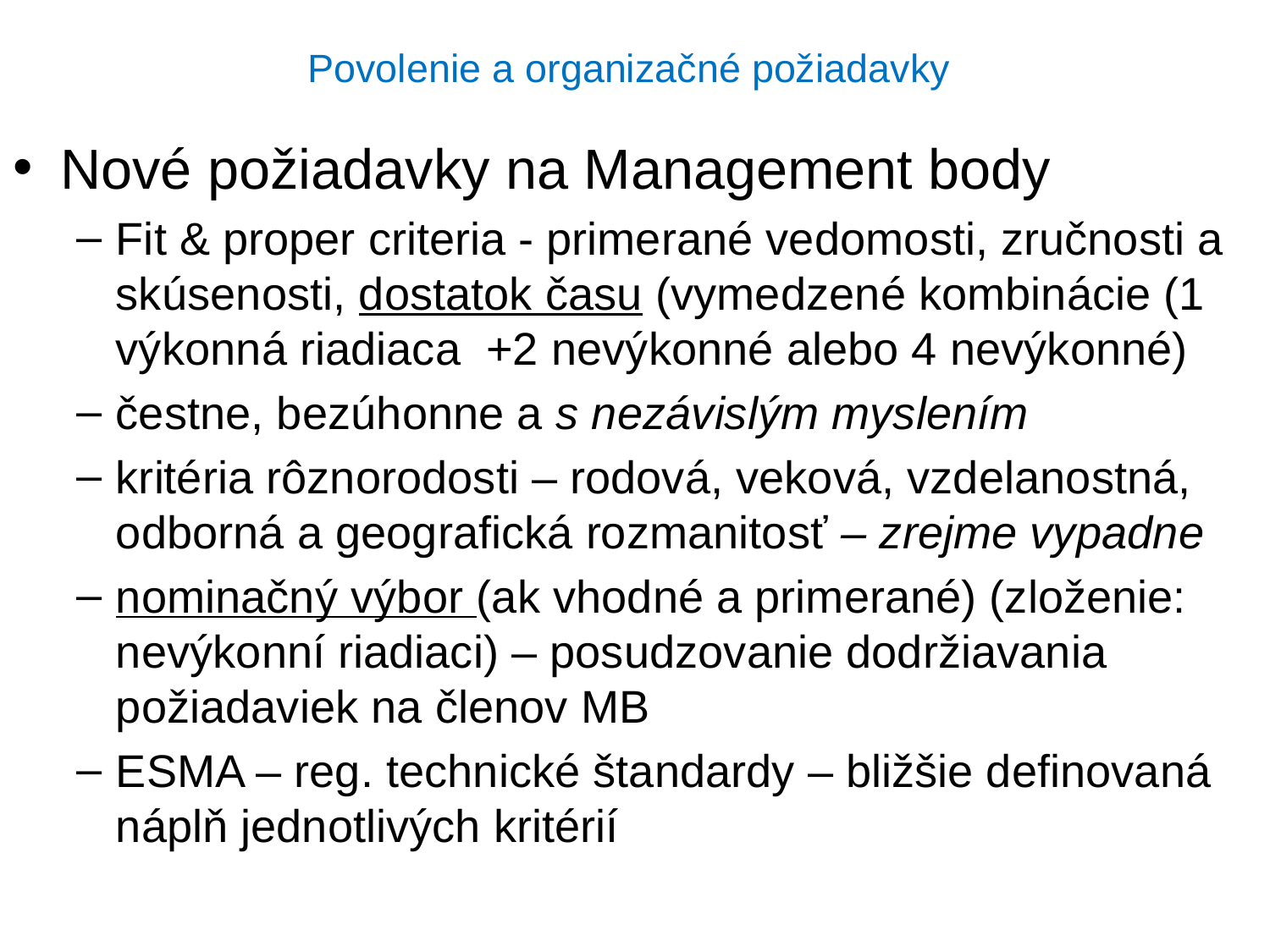

# Povolenie a organizačné požiadavky
Nové požiadavky na Management body
Fit & proper criteria - primerané vedomosti, zručnosti a skúsenosti, dostatok času (vymedzené kombinácie (1 výkonná riadiaca  +2 nevýkonné alebo 4 nevýkonné)
čestne, bezúhonne a s nezávislým myslením
kritéria rôznorodosti – rodová, veková, vzdelanostná, odborná a geografická rozmanitosť – zrejme vypadne
nominačný výbor (ak vhodné a primerané) (zloženie: nevýkonní riadiaci) – posudzovanie dodržiavania požiadaviek na členov MB
ESMA – reg. technické štandardy – bližšie definovaná náplň jednotlivých kritérií